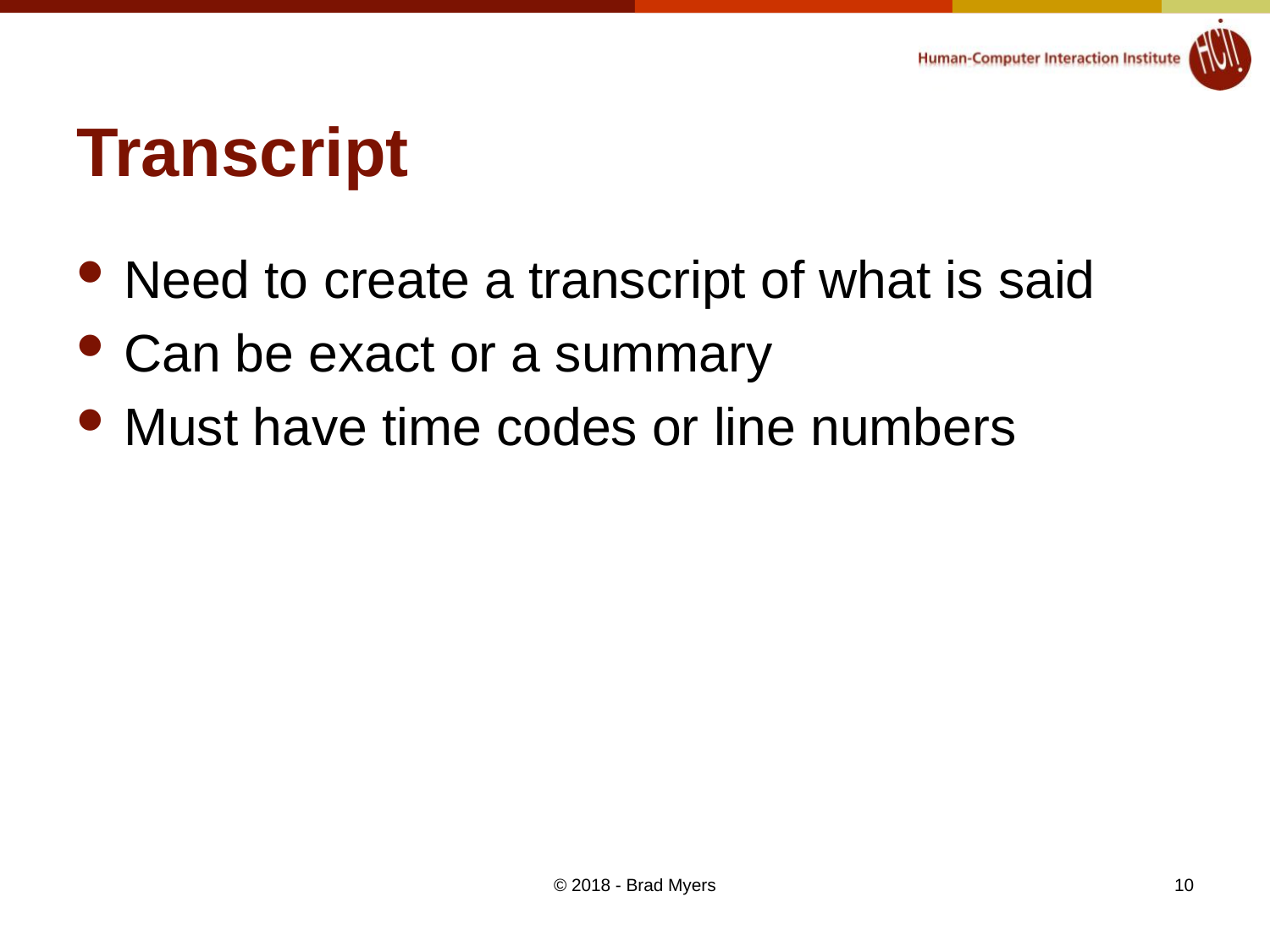

# Transcript
Need to create a transcript of what is said
Can be exact or a summary
Must have time codes or line numbers
© 2018 - Brad Myers
10